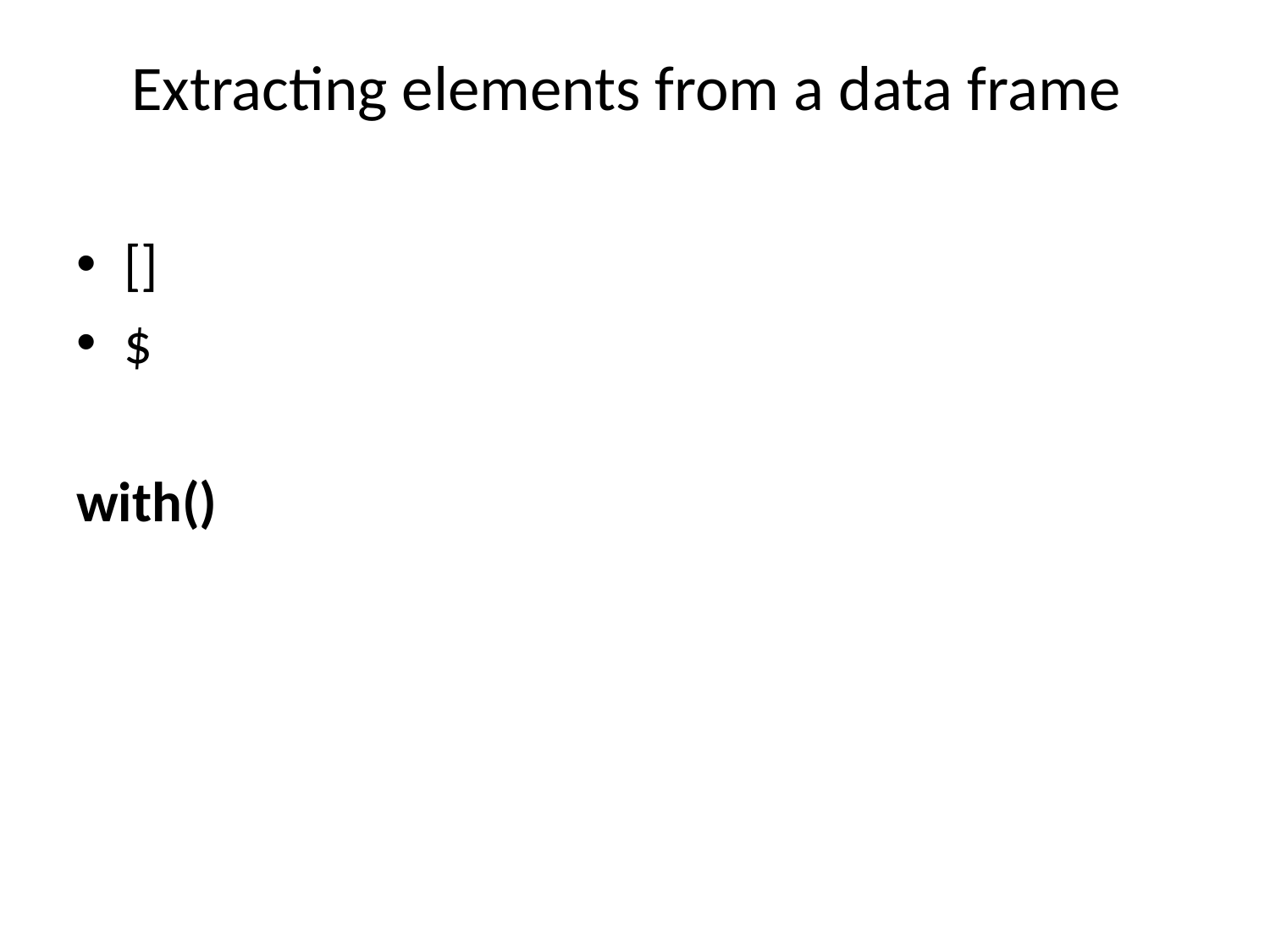

# Extracting elements from a data frame
[]
$

with()